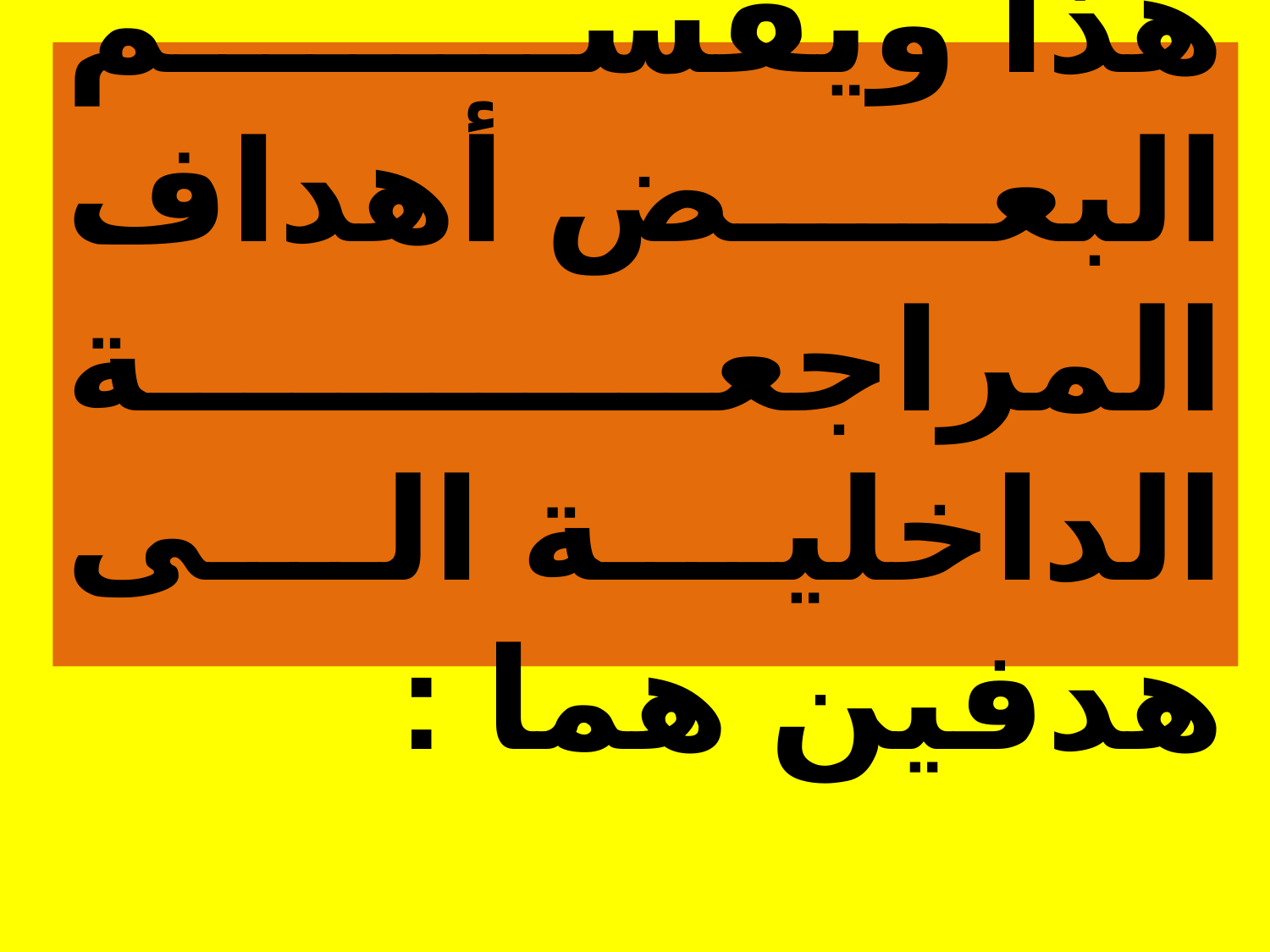

# هذا ويقسم البعض أهداف المراجعة الداخلية الى هدفين هما :